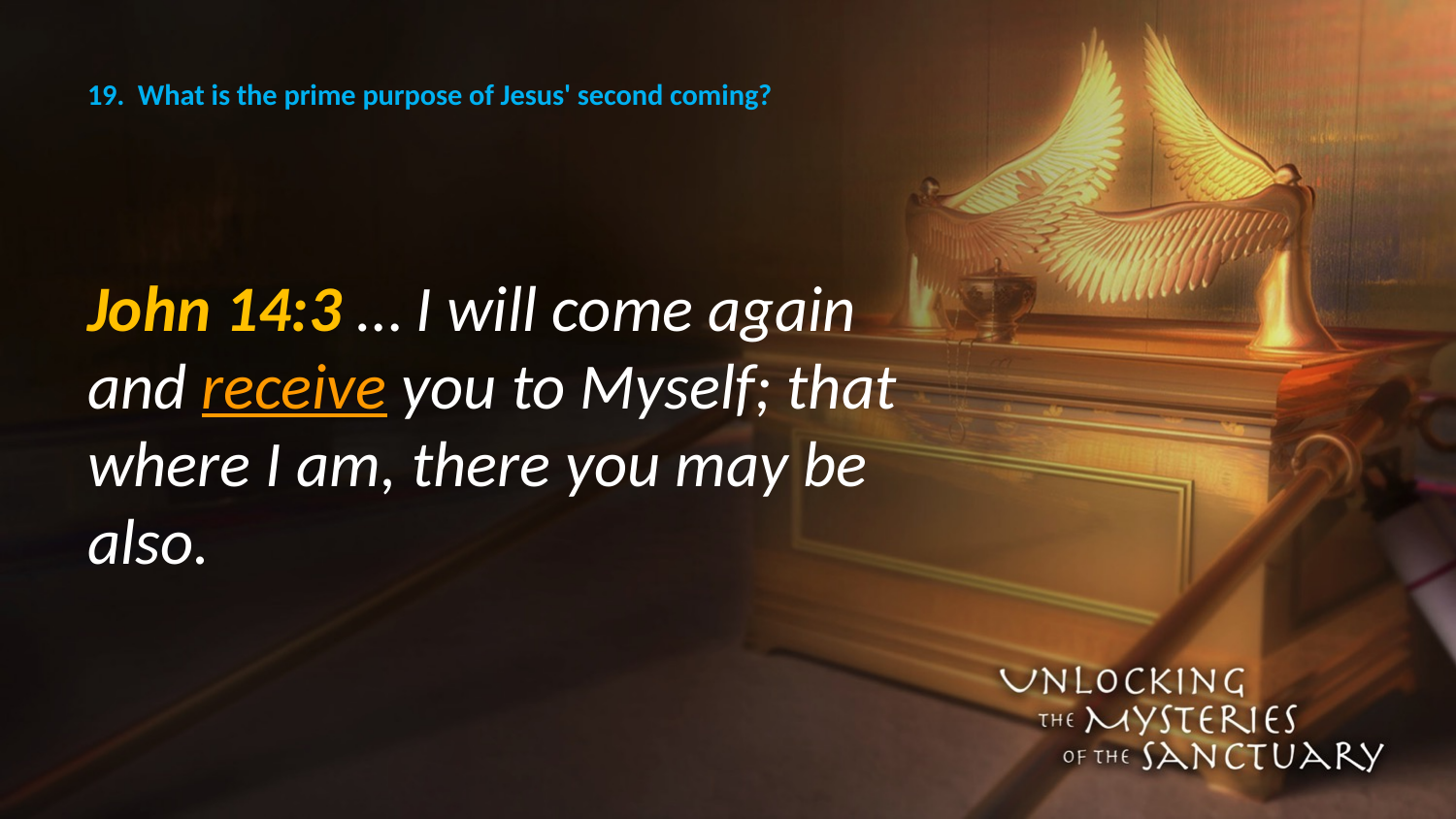

# 19.  What is the prime purpose of Jesus' second coming?

John 14:3 … I will come again and receive you to Myself; that where I am, there you may be also.